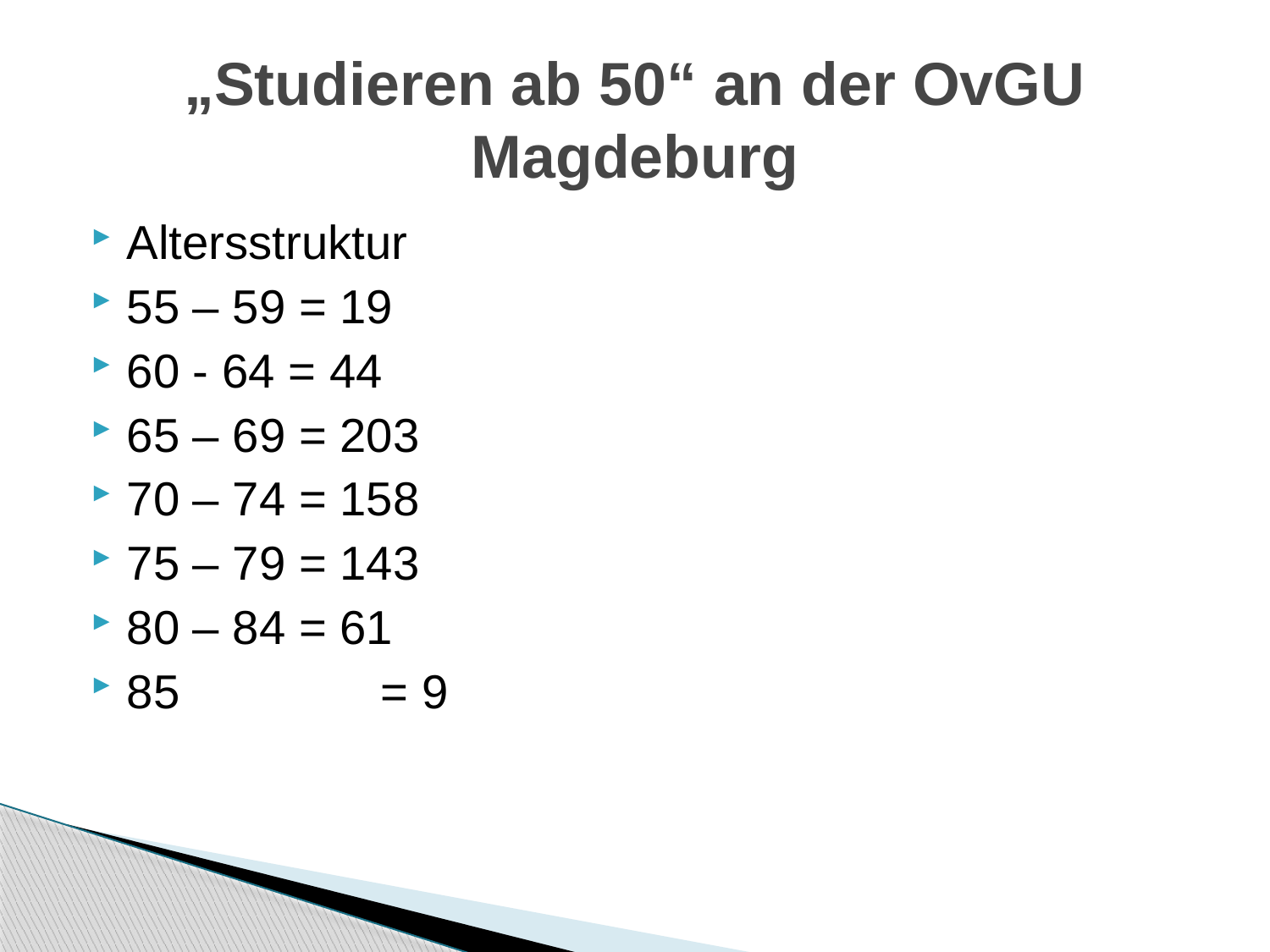

# „Studieren ab 50“ an der OvGU Magdeburg
Altersstruktur
55 – 59 = 19
60 - 64 = 44
65 – 69 = 203
70 – 74 = 158
75 – 79 = 143
80 – 84 = 61
85 		= 9